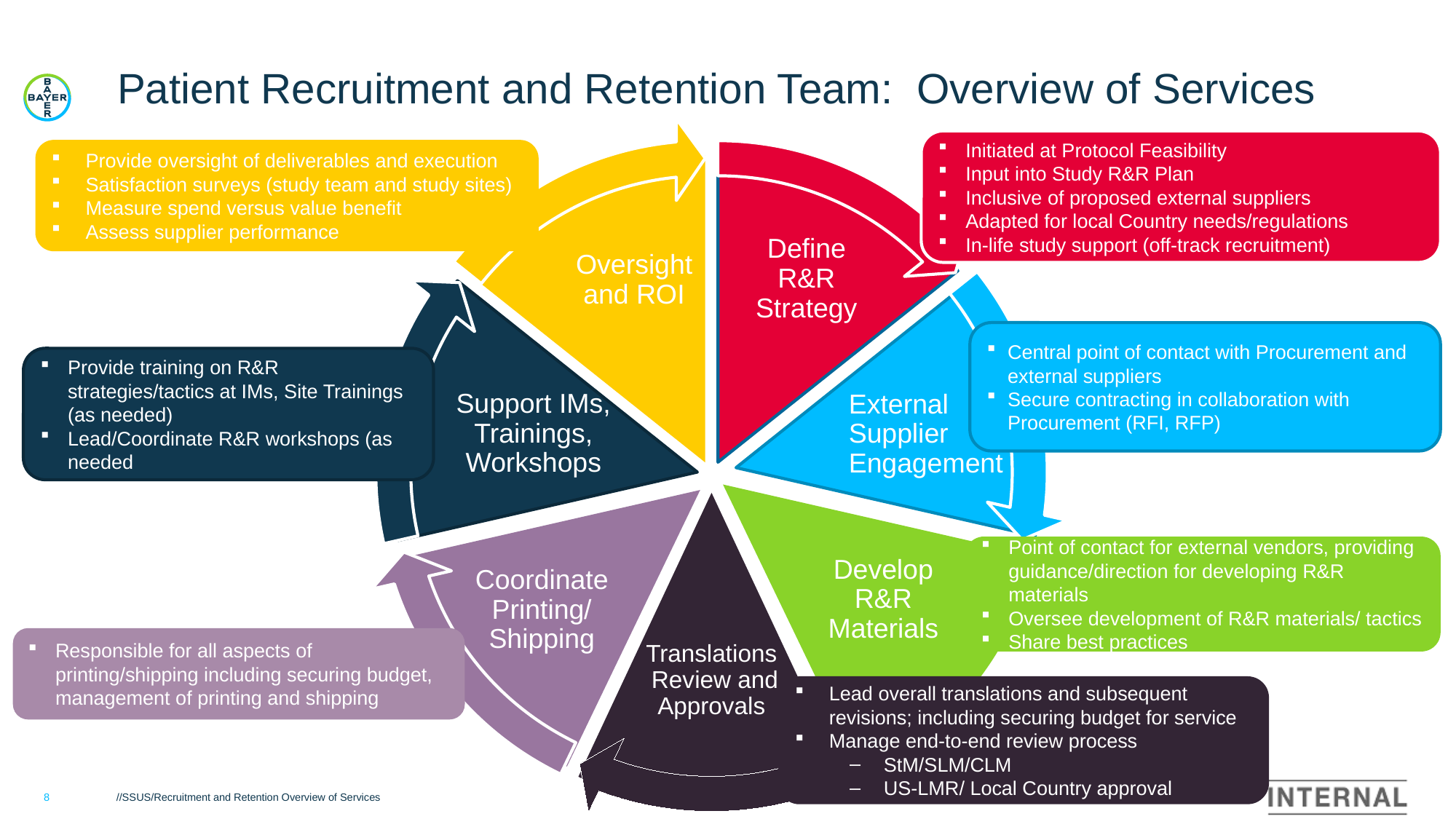

# Patient Recruitment and Retention Team:  Overview of Services

Initiated at Protocol Feasibility
Input into Study R&R Plan
Inclusive of proposed external suppliers
Adapted for local Country needs/regulations
In-life study support (off-track recruitment)

Provide oversight of deliverables and execution
Satisfaction surveys (study team and study sites)
Measure spend versus value benefit
Assess supplier performance

Define R&R Strategy
Oversight and ROI

External  Supplier Engagement
Support IMs, Trainings, Workshops

Translations  Review and Approvals

Develop R&R Materials

Coordinate Printing/ Shipping
Central point of contact with Procurement and external suppliers
Secure contracting in collaboration with Procurement (RFI, RFP)
Provide training on R&R strategies/tactics at IMs, Site Trainings (as needed)
Lead/Coordinate R&R workshops (as needed

Point of contact for external vendors, providing guidance/direction for developing R&R materials
Oversee development of R&R materials/ tactics
Share best practices

Responsible for all aspects of printing/shipping including securing budget, management of printing and shipping

Lead overall translations and subsequent revisions; including securing budget for service
Manage end-to-end review process
StM/SLM/CLM
US-LMR/ Local Country approval
8
//SSUS/Recruitment and Retention Overview of Services